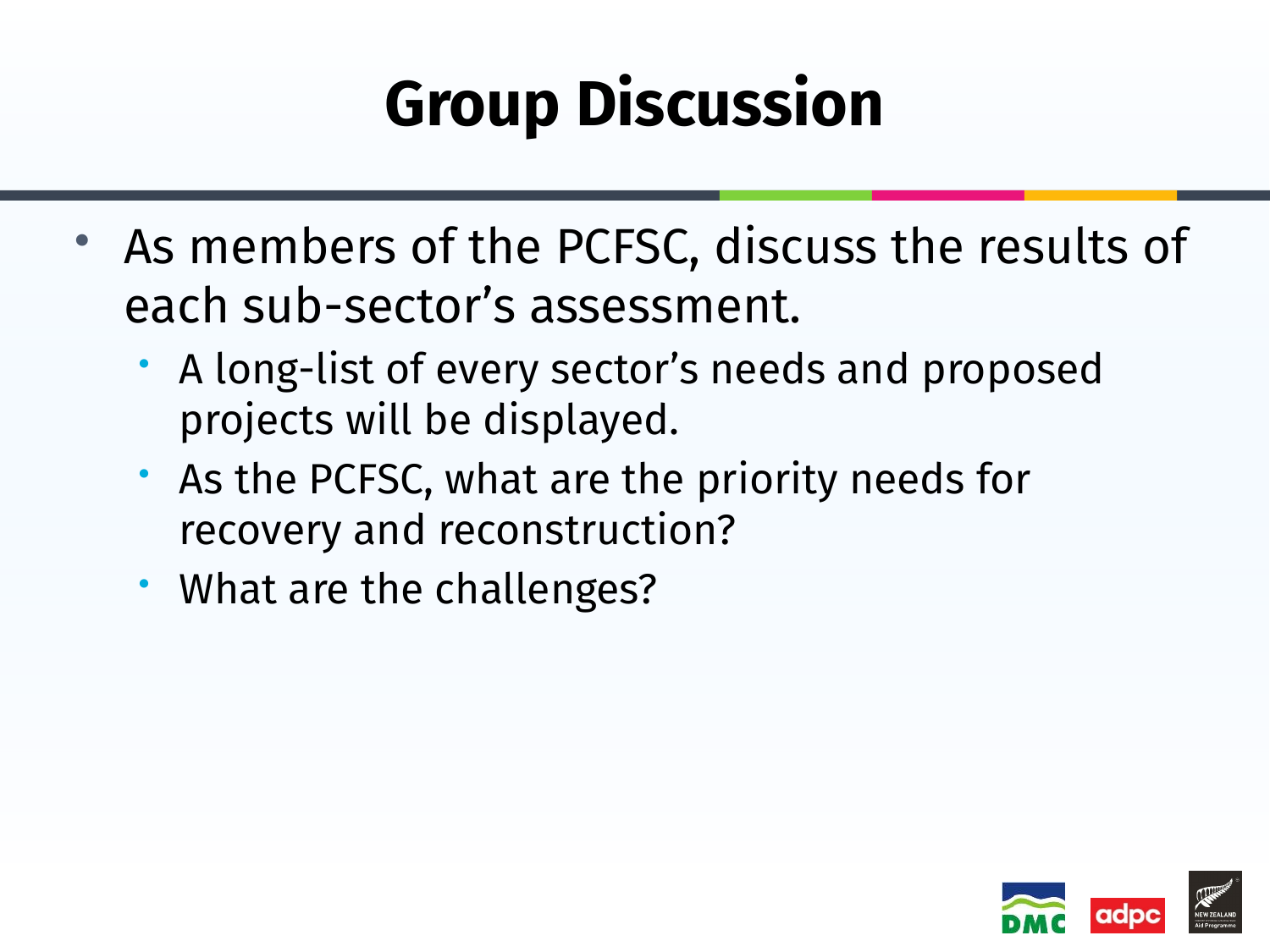

# Group Discussion
As members of the PCFSC, discuss the results of each sub-sector’s assessment.
A long-list of every sector’s needs and proposed projects will be displayed.
As the PCFSC, what are the priority needs for recovery and reconstruction?
What are the challenges?